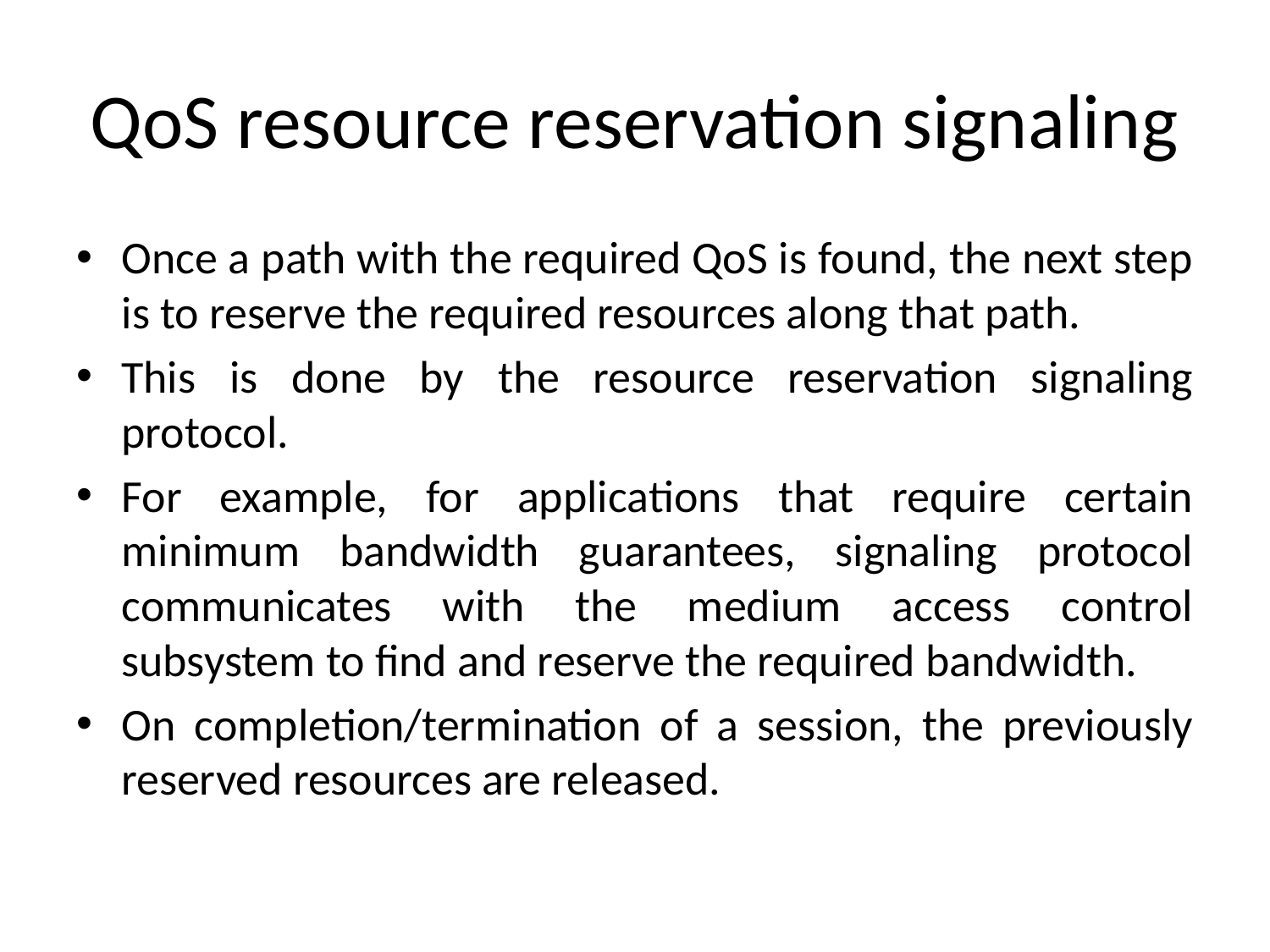

# QoS resource reservation signaling
Once a path with the required QoS is found, the next step is to reserve the required resources along that path.
This is done by the resource reservation signaling protocol.
For example, for applications that require certain minimum bandwidth guarantees, signaling protocol communicates with the medium access control subsystem to find and reserve the required bandwidth.
On completion/termination of a session, the previously reserved resources are released.